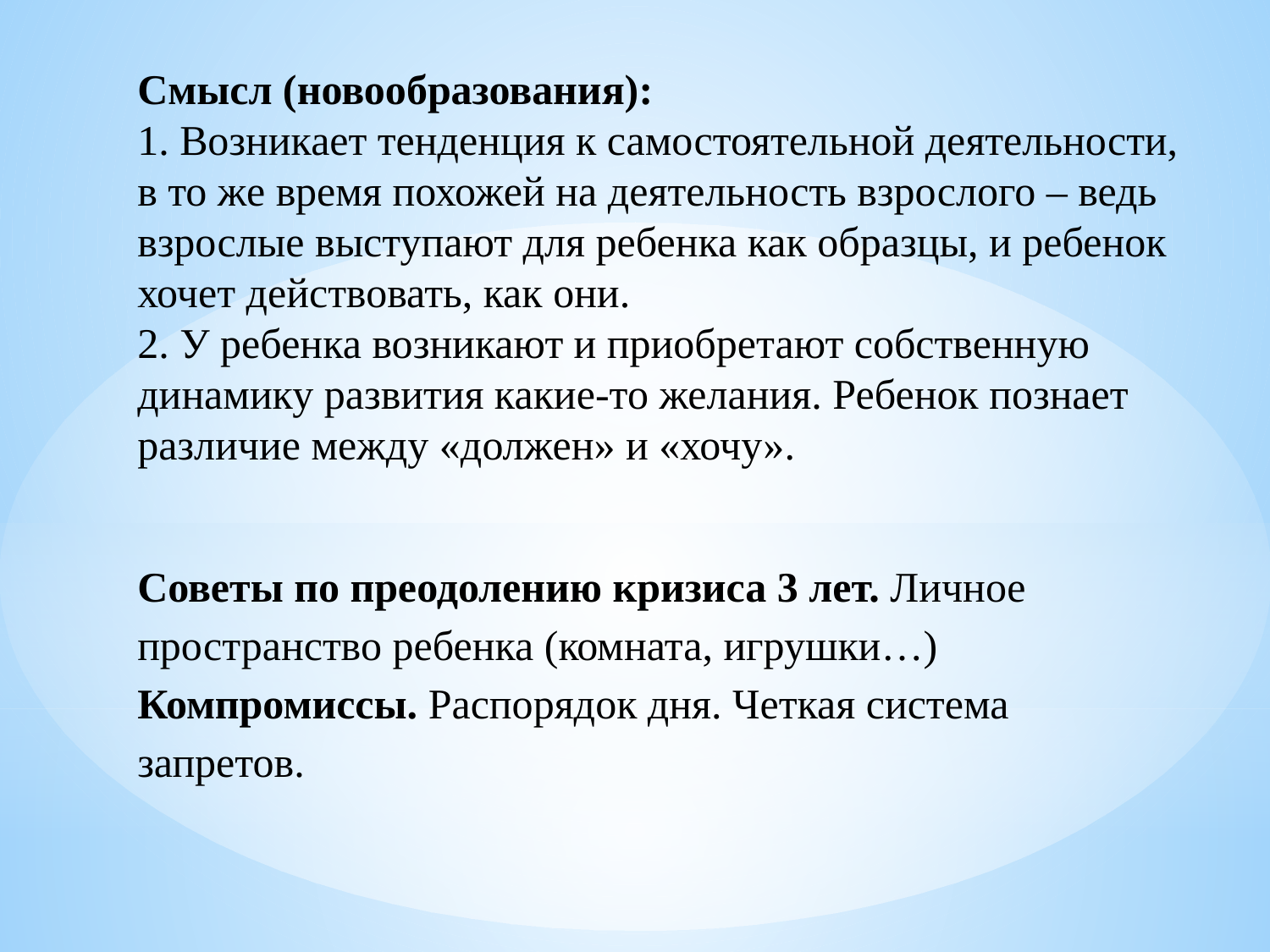

Смысл (новообразования):
1. Возникает тенденция к самостоятельной деятельности, в то же время похожей на деятельность взрослого – ведь взрослые выступают для ребенка как образцы, и ребенок хочет действовать, как они.
2. У ребенка возникают и приобретают собственную динамику развития какие-то желания. Ребенок познает различие между «должен» и «хочу».
Советы по преодолению кризиса 3 лет. Личное пространство ребенка (комната, игрушки…) Компромиссы. Распорядок дня. Четкая система запретов.